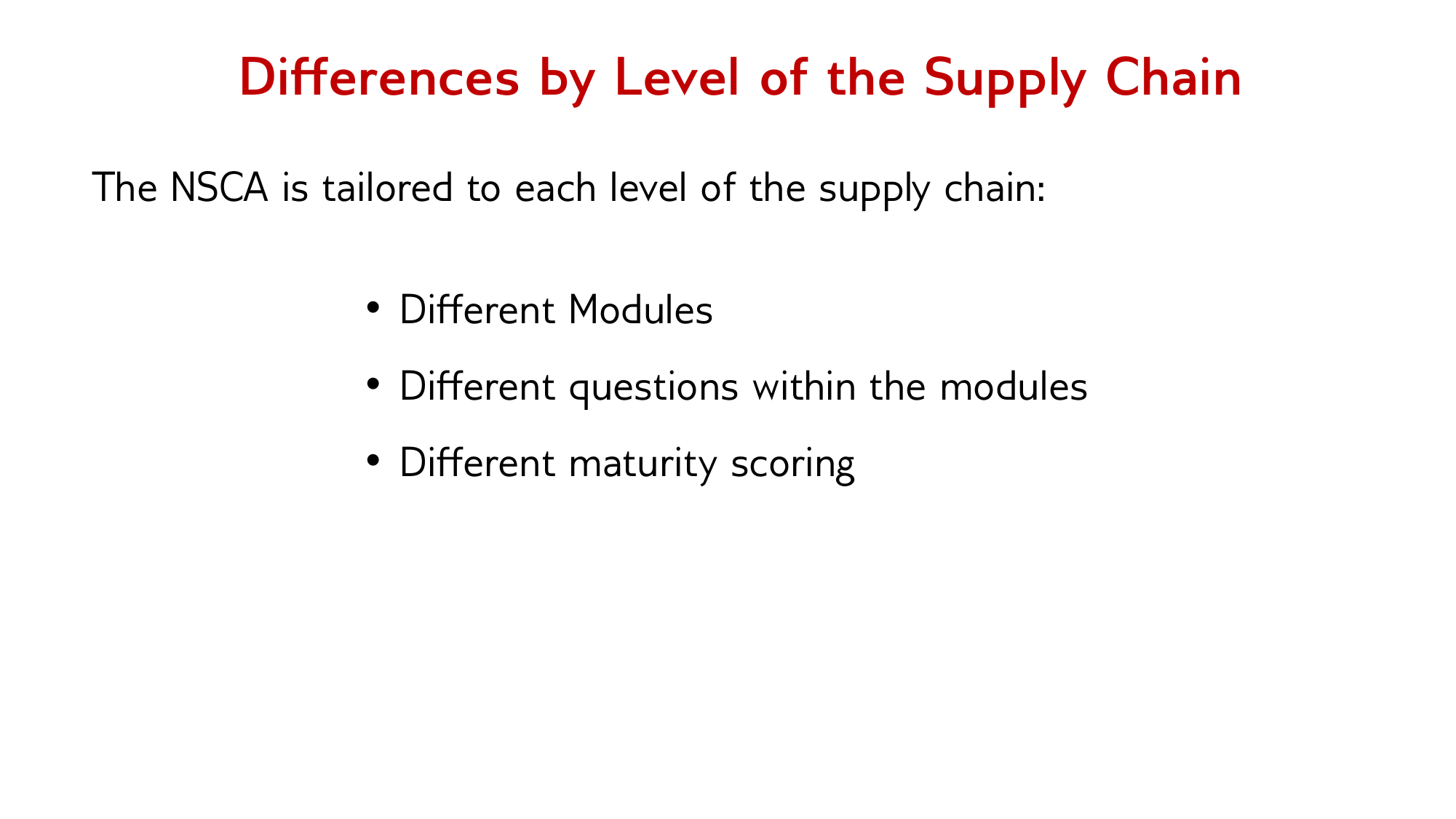

# Differences by Level of the Supply Chain
The NSCA is tailored to each level of the supply chain:
Different Modules
Different questions within the modules
Different maturity scoring